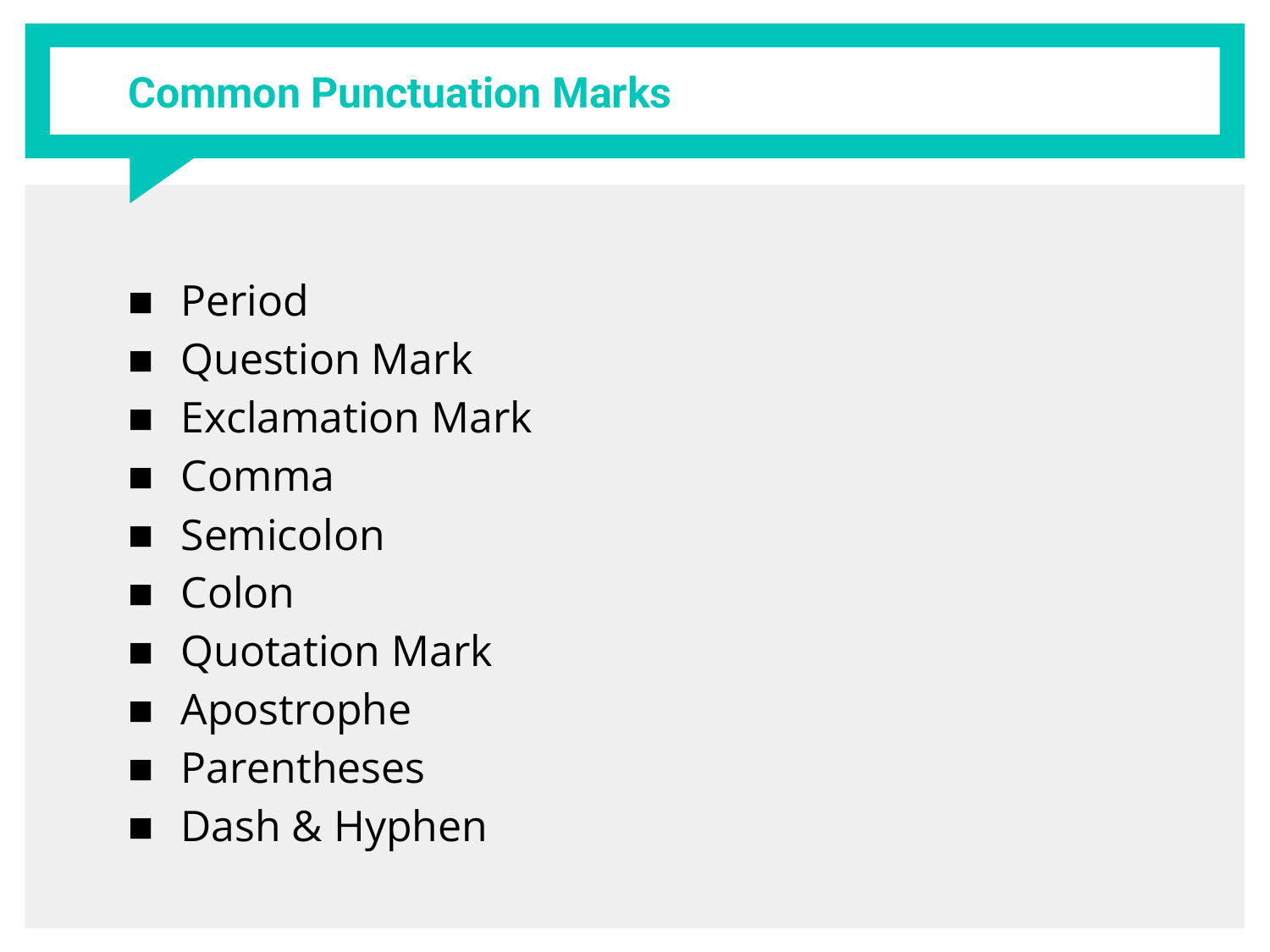

# Common Punctuation Marks
Period
Question Mark
Exclamation Mark
Comma
Semicolon
Colon
Quotation Mark
Apostrophe
Parentheses
Dash & Hyphen